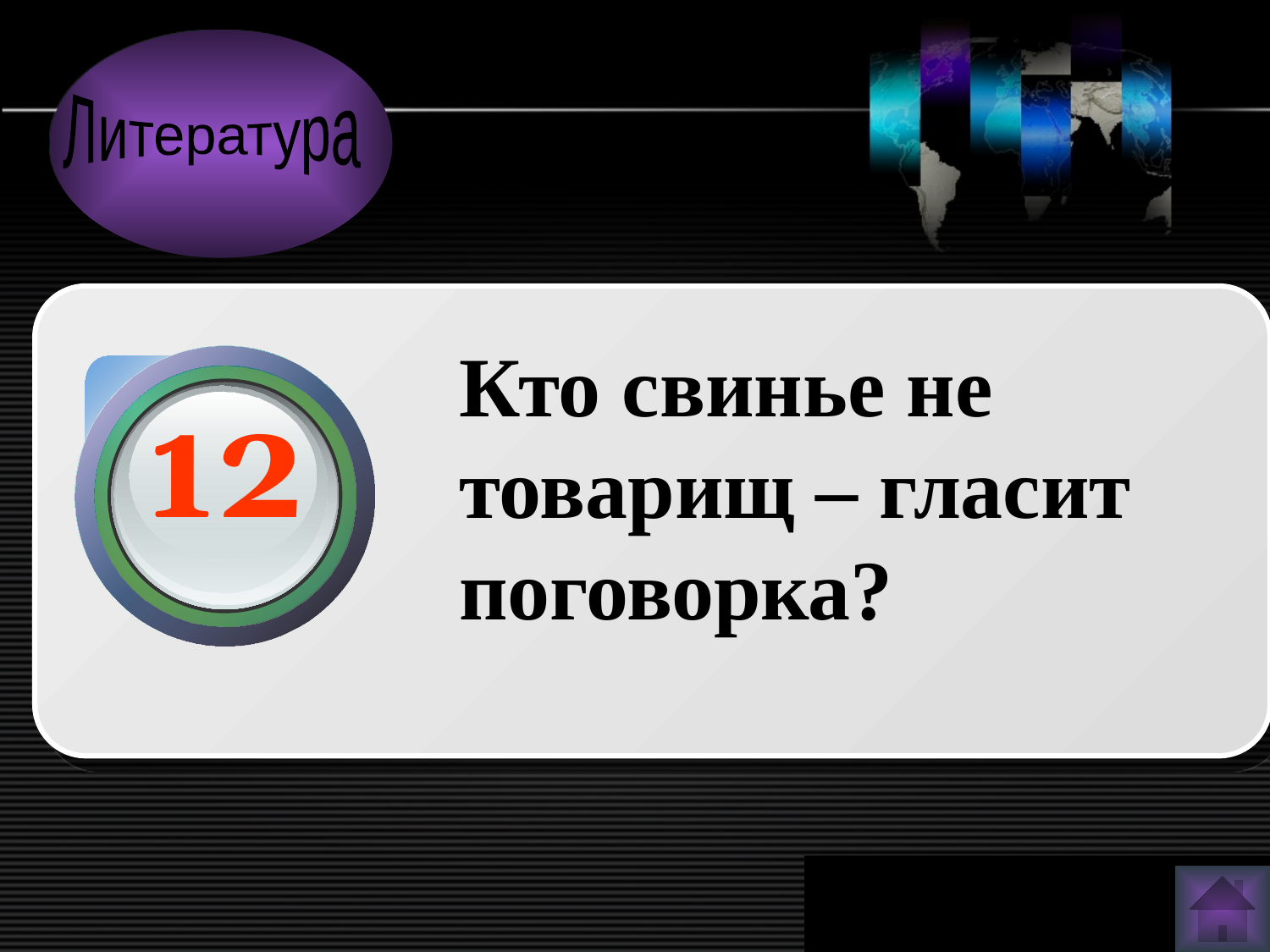

Литература

Кто свинье не товарищ – гласит поговорка?

12

www.themegallery.com